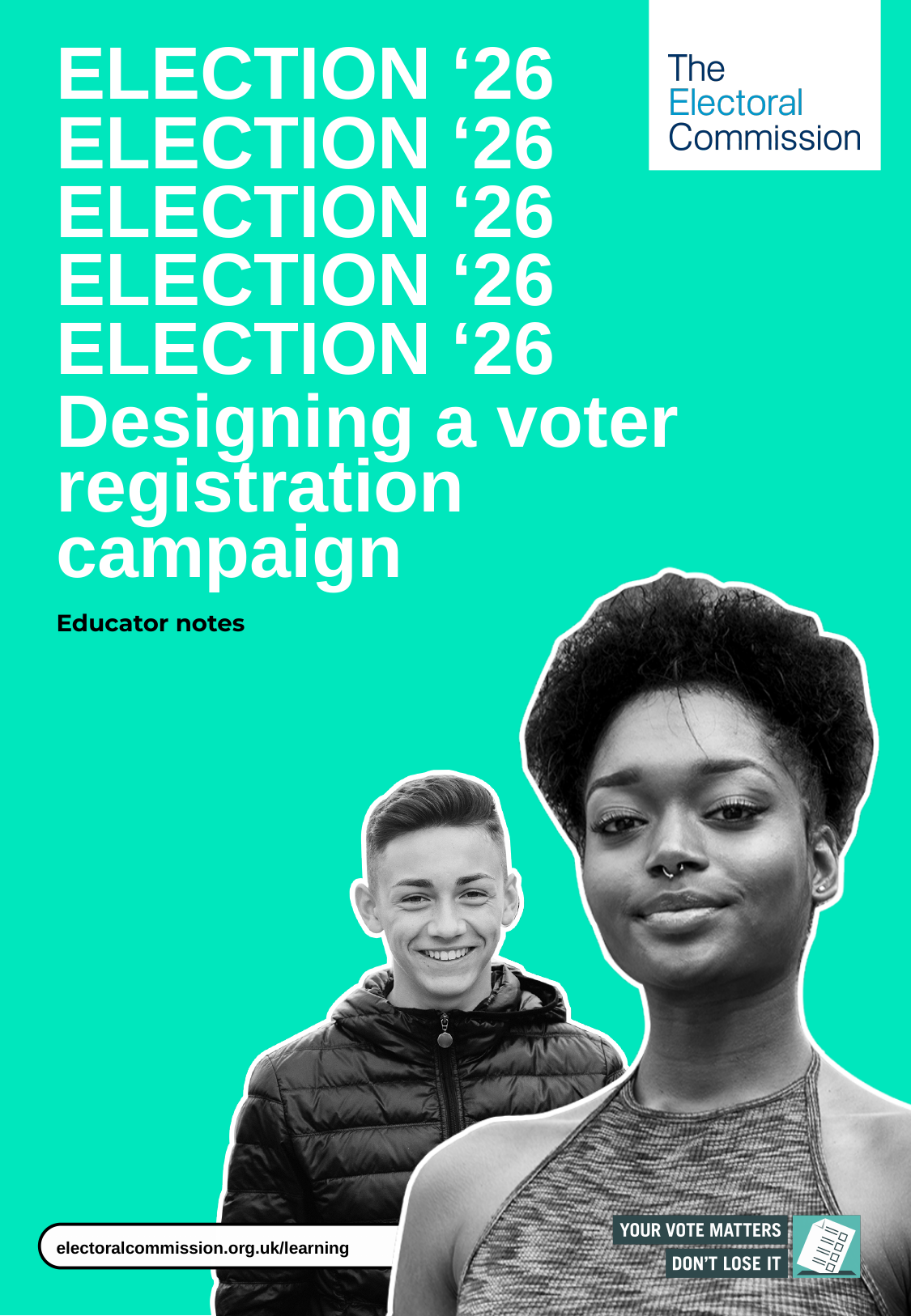

ELECTION ‘26
ELECTION ‘26
ELECTION ‘26
ELECTION ‘26
ELECTION ‘26
# Designing a voter registration campaign
Educator notes
electoralcommission.org.uk/learning